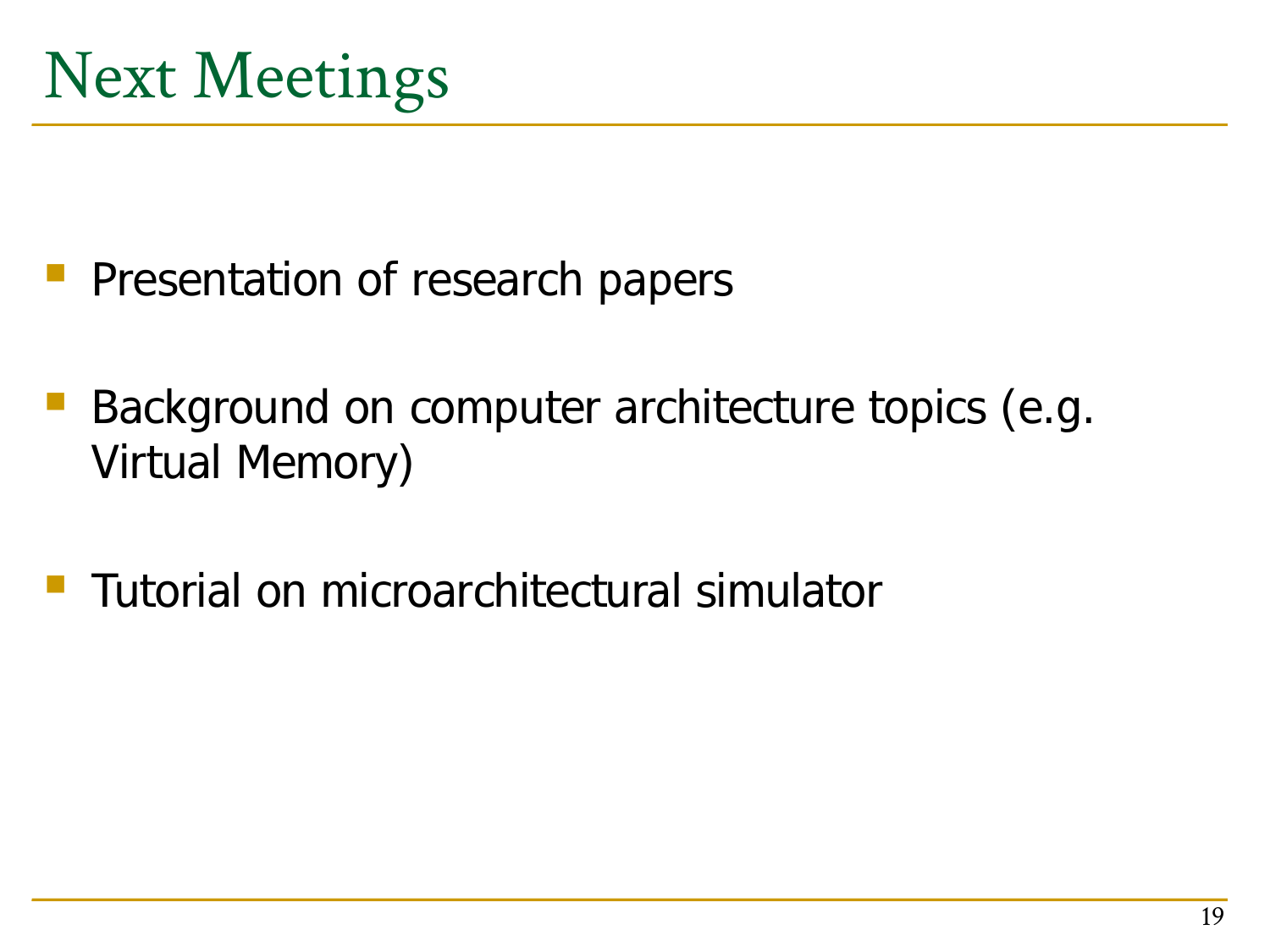

# Next Meetings
Presentation of research papers

Background on computer architecture topics (e.g. Virtual Memory)

Tutorial on microarchitectural simulator

19